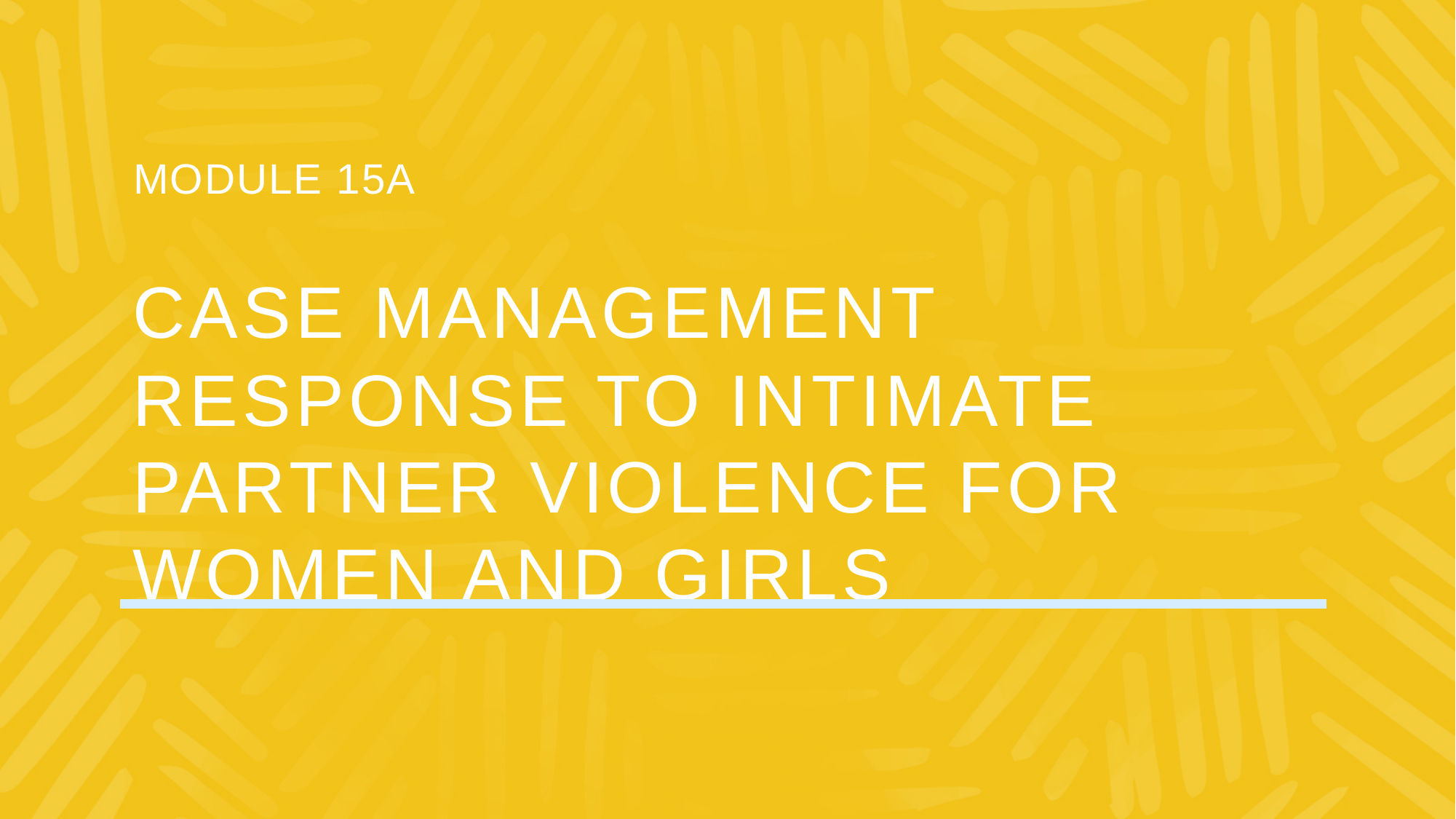

MODULE 15A
# CASE MANAGEMENT response to Intimate partner violence for women and girls